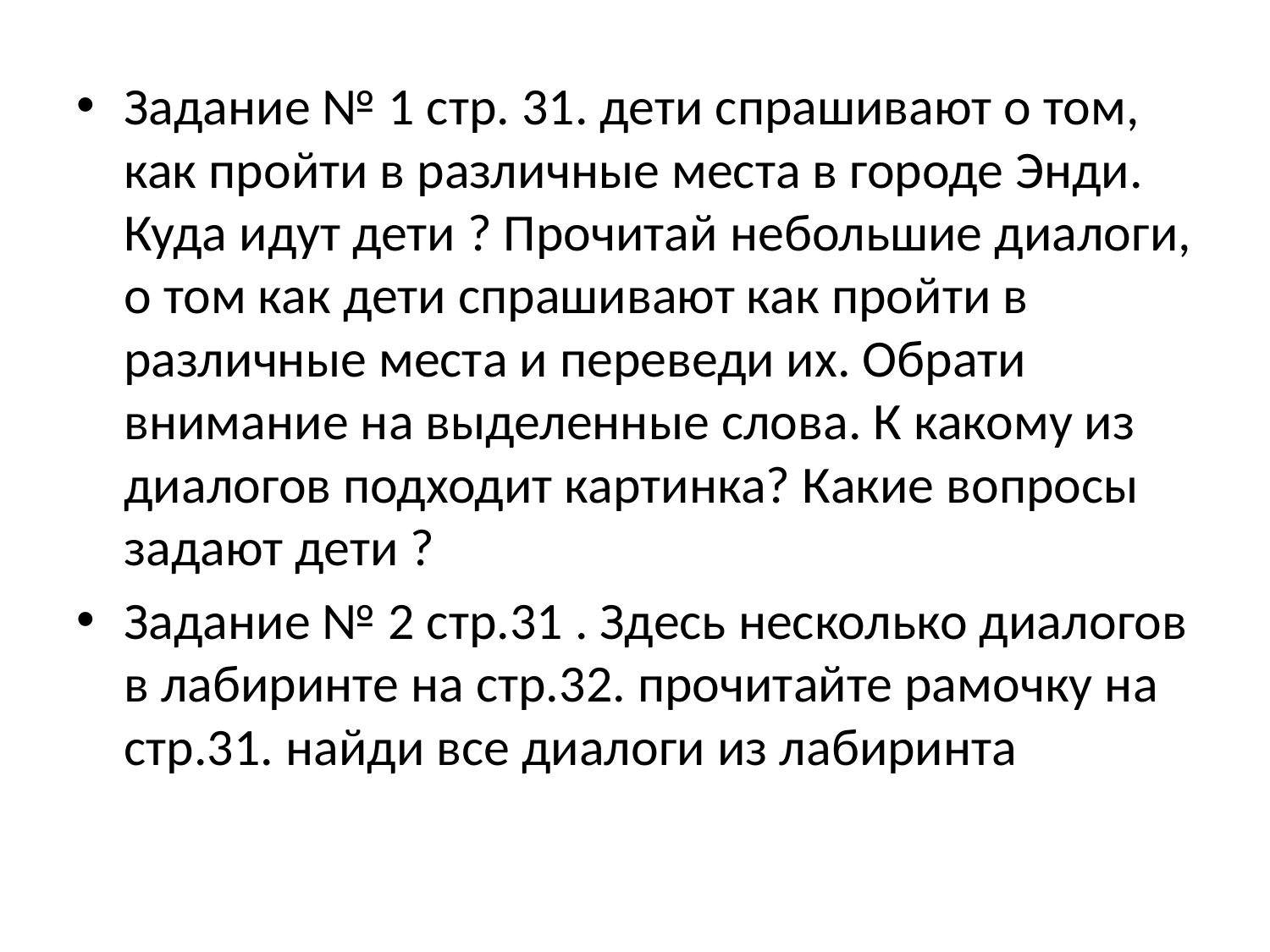

Задание № 1 стр. 31. дети спрашивают о том, как пройти в различные места в городе Энди. Куда идут дети ? Прочитай небольшие диалоги, о том как дети спрашивают как пройти в различные места и переведи их. Обрати внимание на выделенные слова. К какому из диалогов подходит картинка? Какие вопросы задают дети ?
Задание № 2 стр.31 . Здесь несколько диалогов в лабиринте на стр.32. прочитайте рамочку на стр.31. найди все диалоги из лабиринта